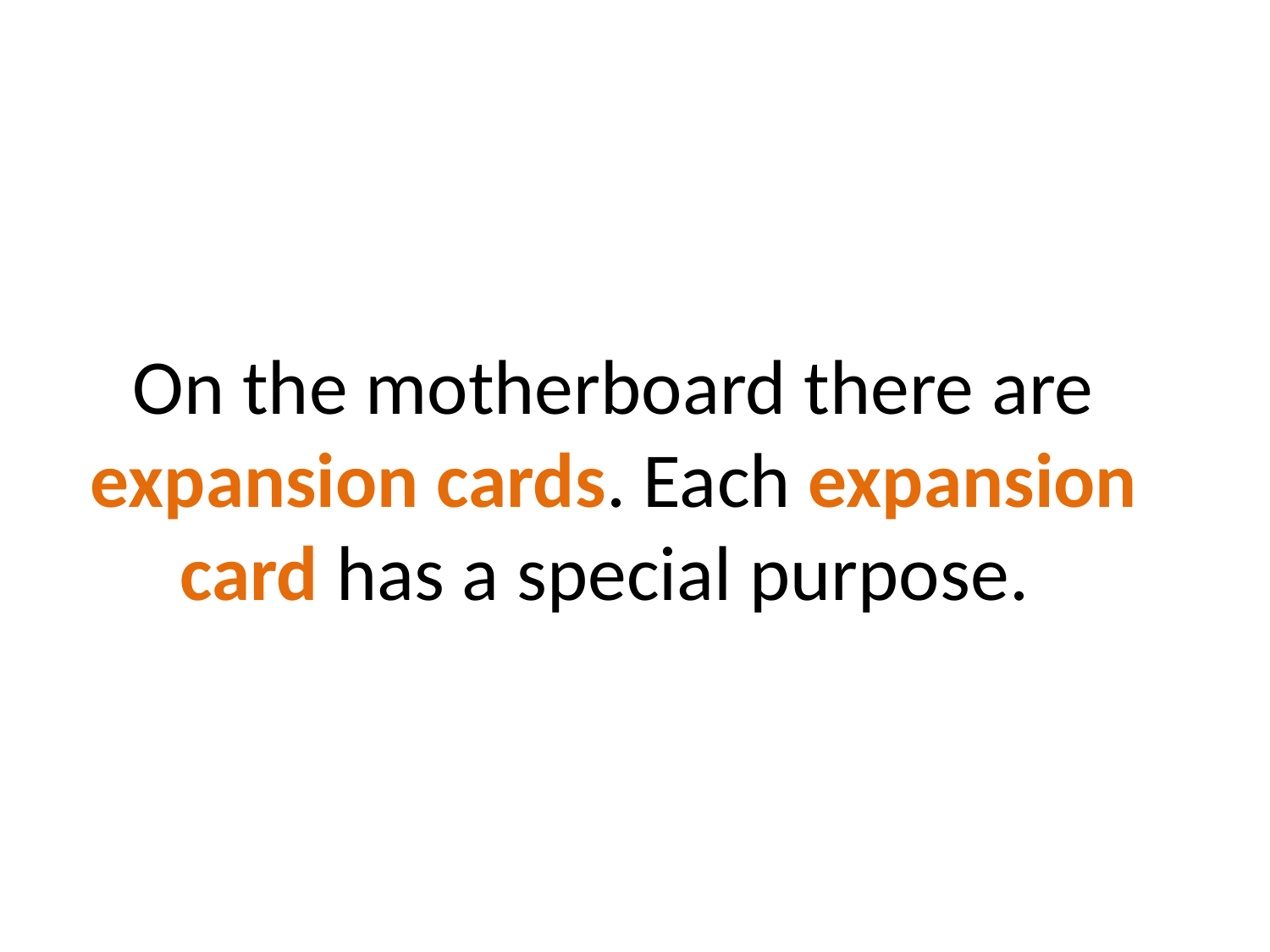

# On the motherboard there are expansion cards. Each expansion card has a special purpose.